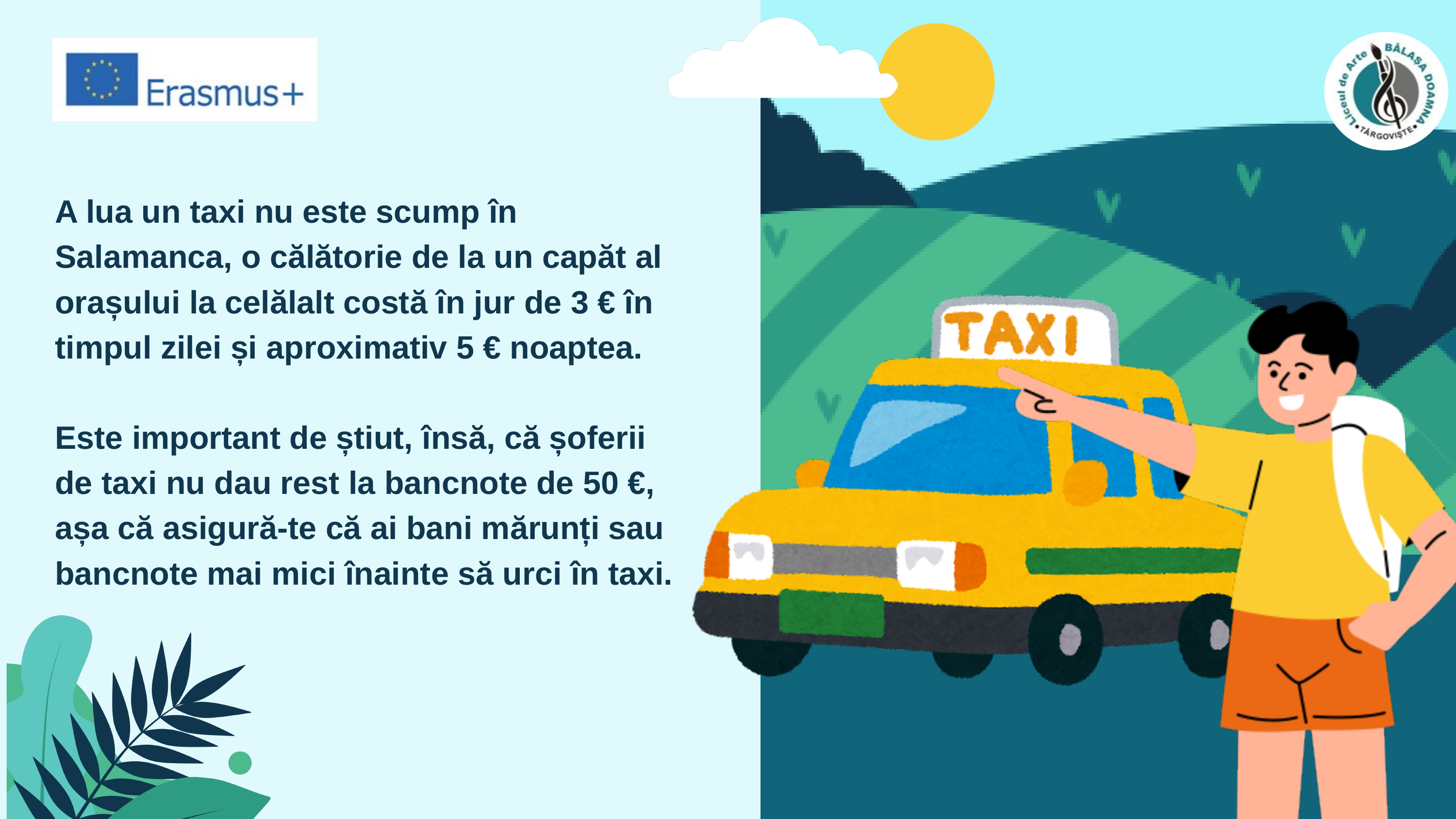

A lua un taxi nu este scump în Salamanca, o călătorie de la un capăt al orașului la celălalt costă în jur de 3 € în timpul zilei și aproximativ 5 € noaptea.

Este important de știut, însă, că șoferii de taxi nu dau rest la bancnote de 50 €, așa că asigură-te că ai bani mărunți sau bancnote mai mici înainte să urci în taxi.